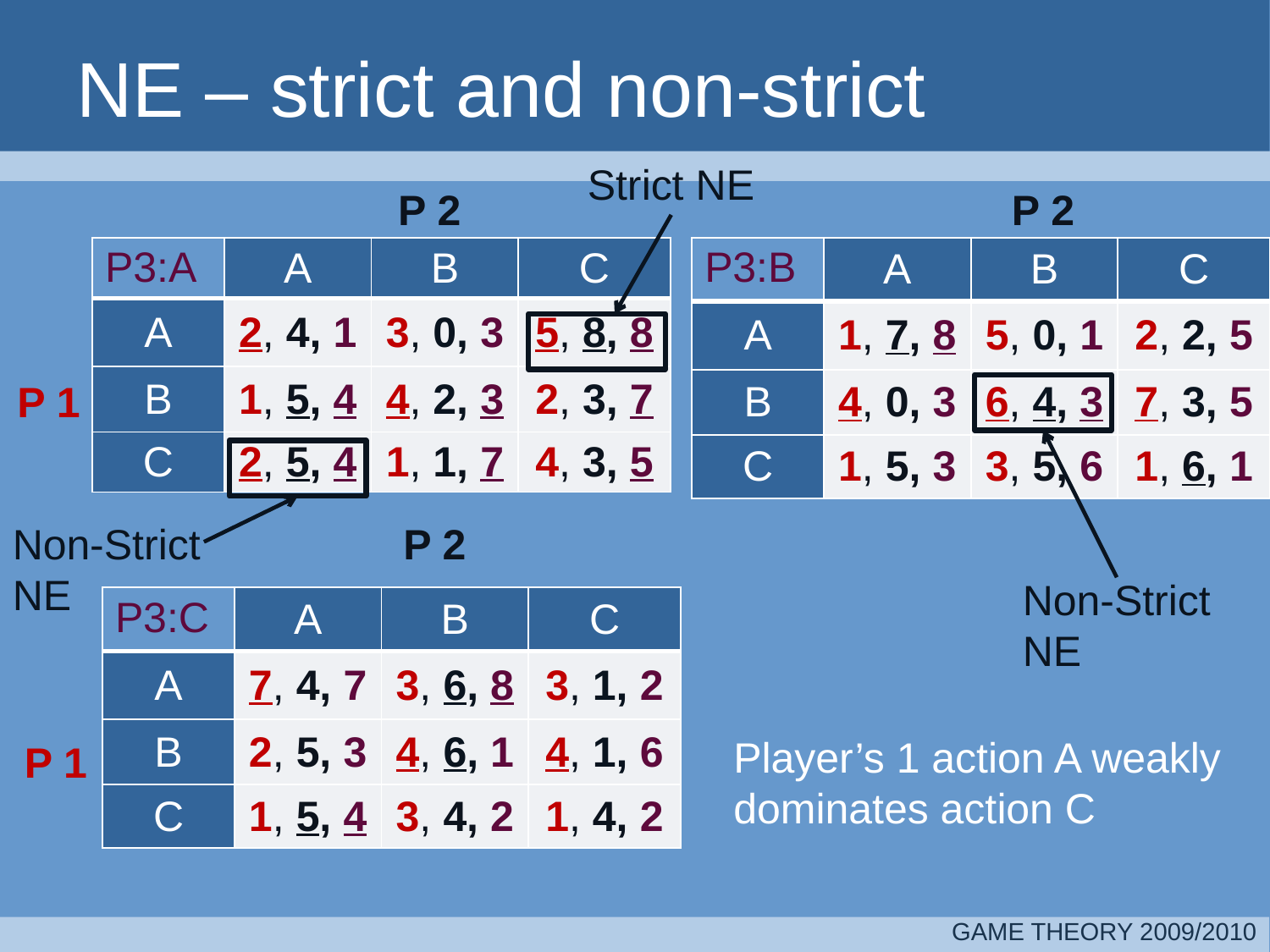

# NE – strict and non-strict
Strict NE
P 2
P 2
| P3:A | A | B | C |
| --- | --- | --- | --- |
| A | 2, 4, 1 | 3, 0, 3 | 5, 8, 8 |
| B | 1, 5, 4 | 4, 2, 3 | 2, 3, 7 |
| C | 2, 5, 4 | 1, 1, 7 | 4, 3, 5 |
| P3:B | A | B | C |
| --- | --- | --- | --- |
| A | 1, 7, 8 | 5, 0, 1 | 2, 2, 5 |
| B | 4, 0, 3 | 6, 4, 3 | 7, 3, 5 |
| C | 1, 5, 3 | 3, 5, 6 | 1, 6, 1 |

P 1

Non-Strict NE
P 2
Non-Strict NE
| P3:C | A | B | C |
| --- | --- | --- | --- |
| A | 7, 4, 7 | 3, 6, 8 | 3, 1, 2 |
| B | 2, 5, 3 | 4, 6, 1 | 4, 1, 6 |
| C | 1, 5, 4 | 3, 4, 2 | 1, 4, 2 |
Player’s 1 action A weakly dominates action C
P 1
GAME THEORY 2009/2010